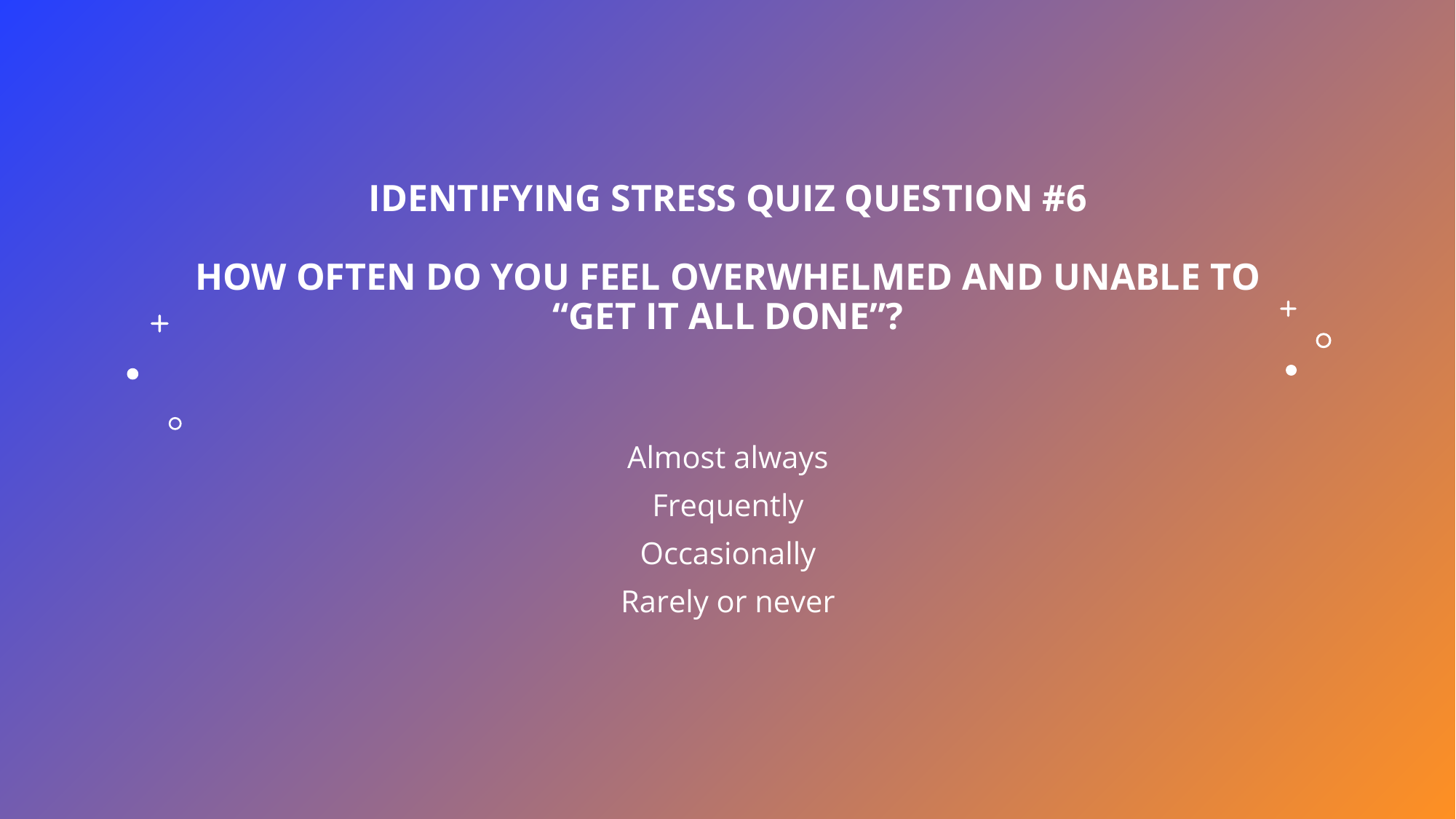

# IDENTIFYING STRESS QUIZ QUESTION #6 HOW OFTEN DO YOU FEEL OVERWHELMED AND UNABLE TO “GET IT ALL DONE”?

Almost always
Frequently
Occasionally
Rarely or never